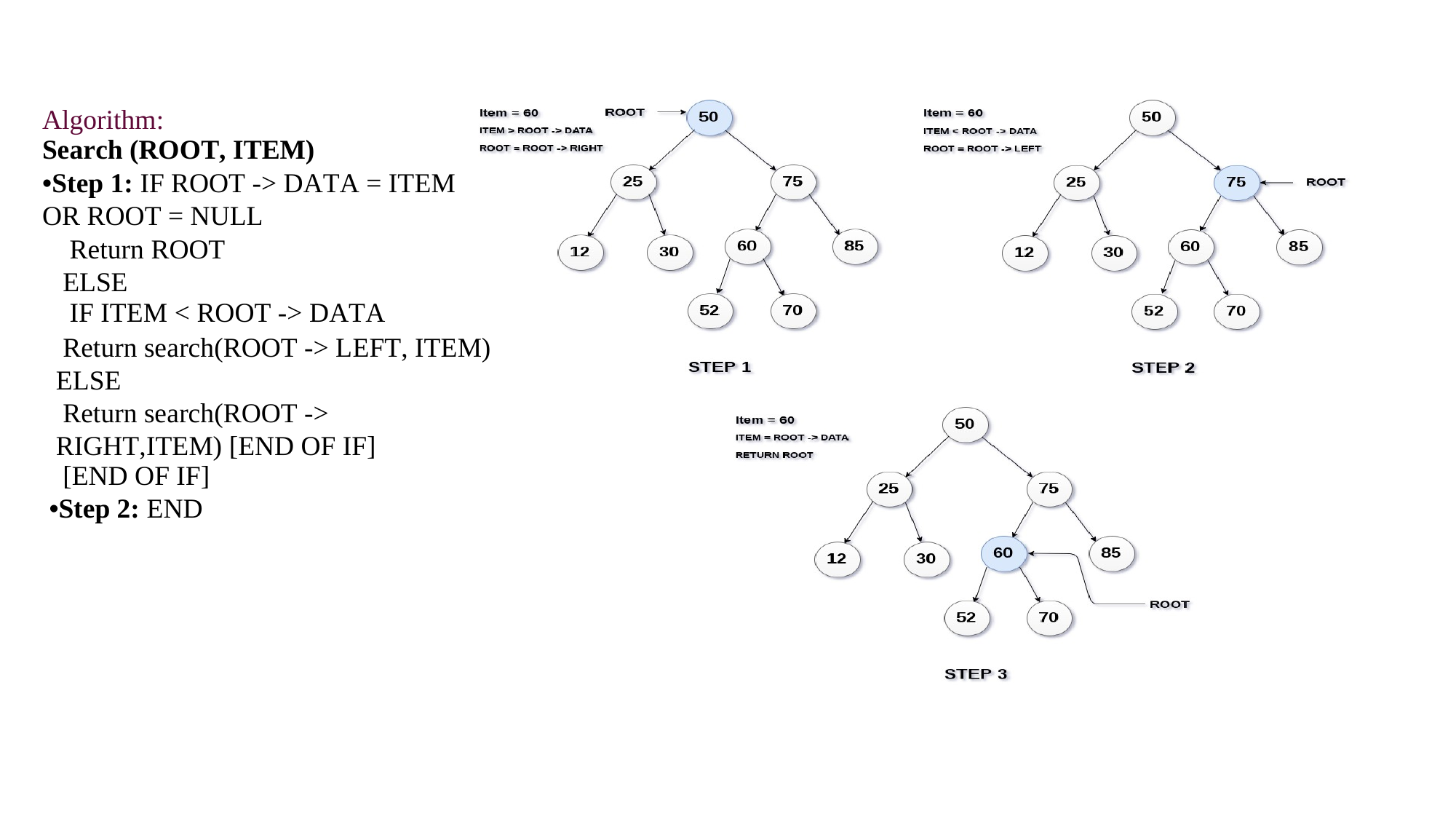

Algorithm:
Search (ROOT, ITEM)
•Step 1: IF ROOT -> DATA = ITEM OR ROOT = NULL
Return ROOT ELSE
IF ITEM < ROOT -> DATA
Return search(ROOT -> LEFT, ITEM) ELSE
Return search(ROOT -> RIGHT,ITEM) [END OF IF]
[END OF IF]
•Step 2: END